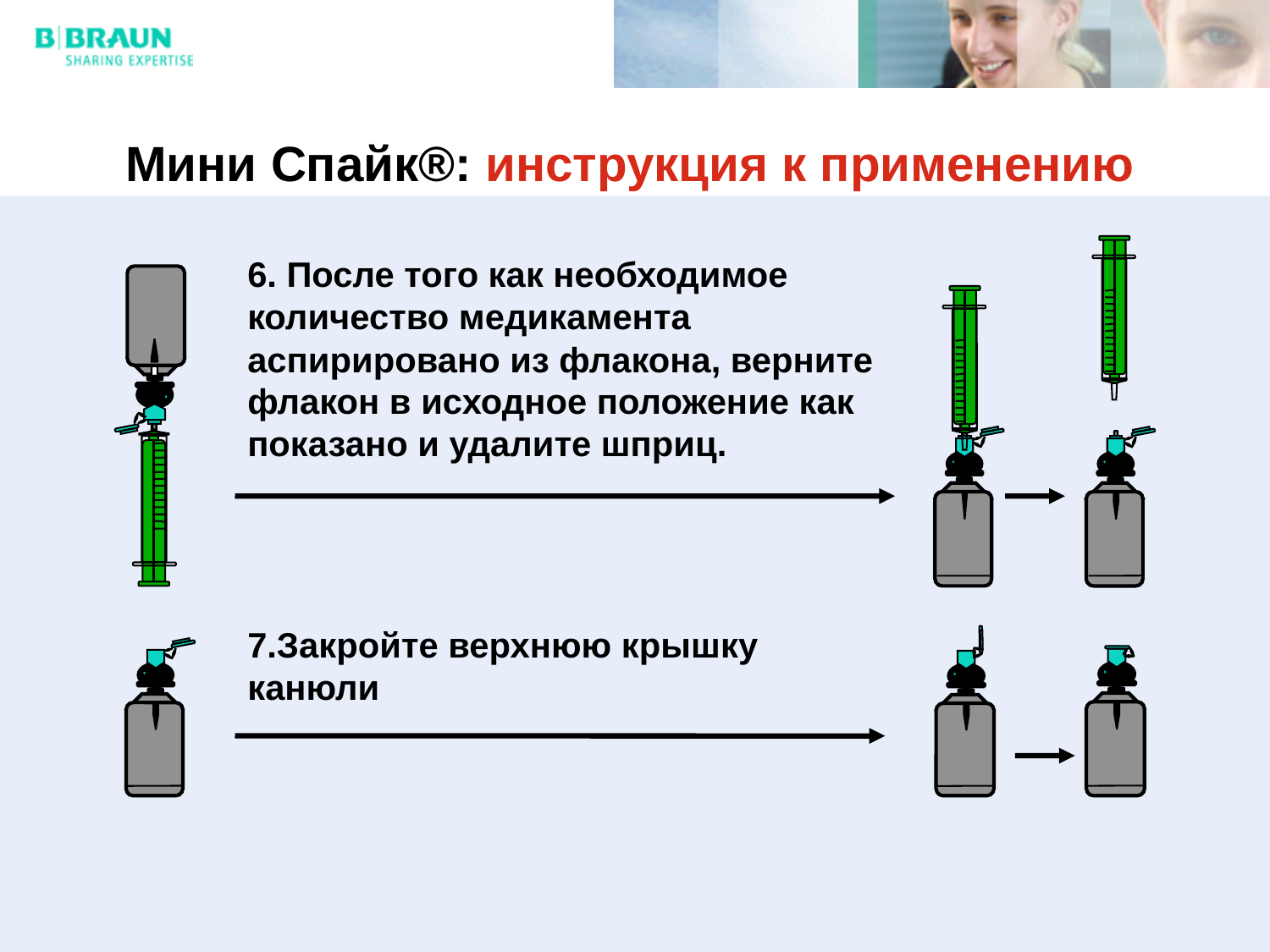

Мини Спайк®: инструкция к применению

6. После того как необходимое количество медикамента аспирировано из флакона, верните флакон в исходное положение как  показано и удалите шприц.

7.Закройте верхнюю крышку канюли